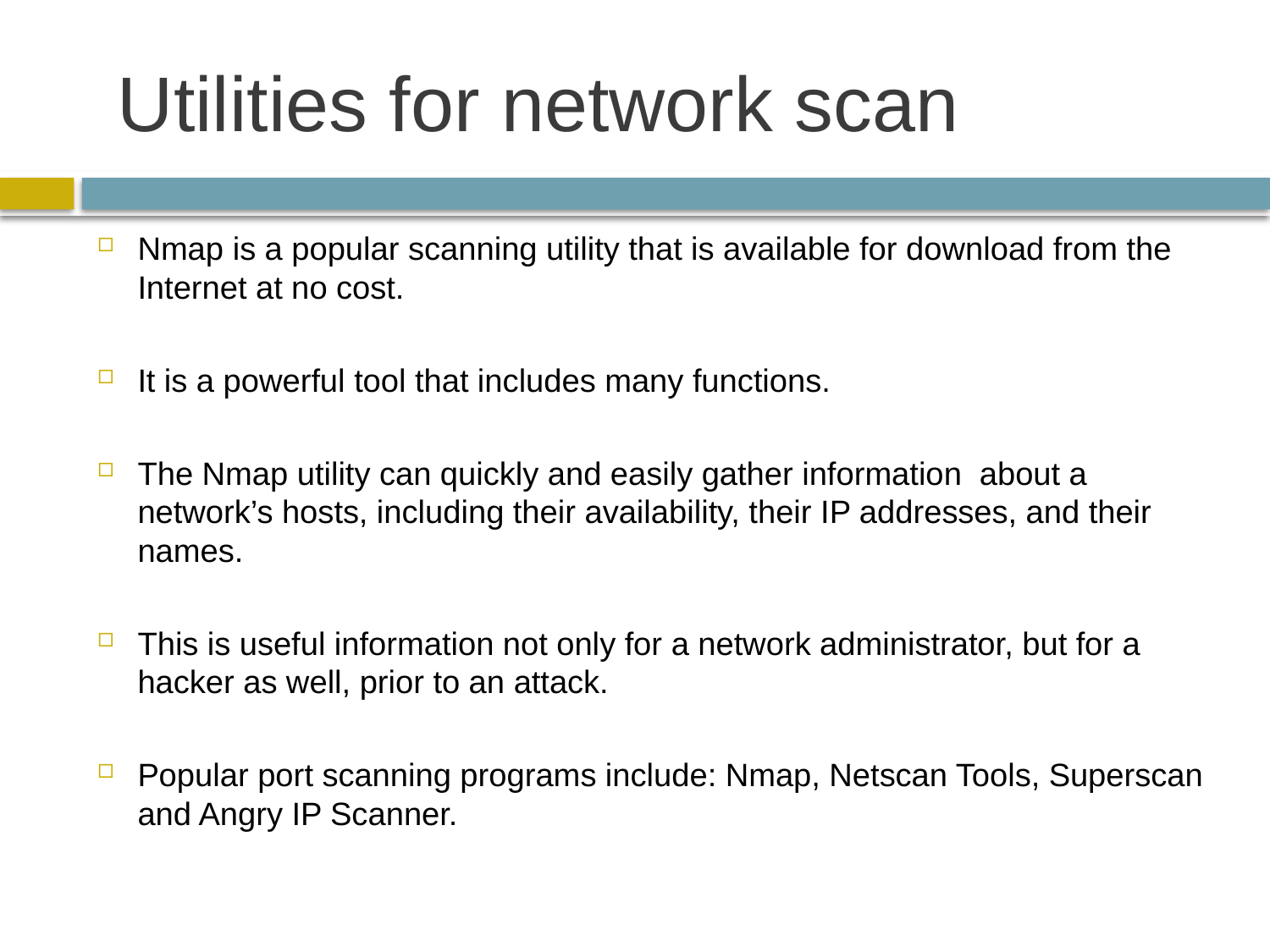

# Utilities for network scan
Nmap is a popular scanning utility that is available for download from the Internet at no cost.

It is a powerful tool that includes many functions.

The Nmap utility can quickly and easily gather information  about a network’s hosts, including their availability, their IP addresses, and their names.

This is useful information not only for a network administrator, but for a hacker as well, prior to an attack.

Popular port scanning programs include: Nmap, Netscan Tools, Superscan and Angry IP Scanner.